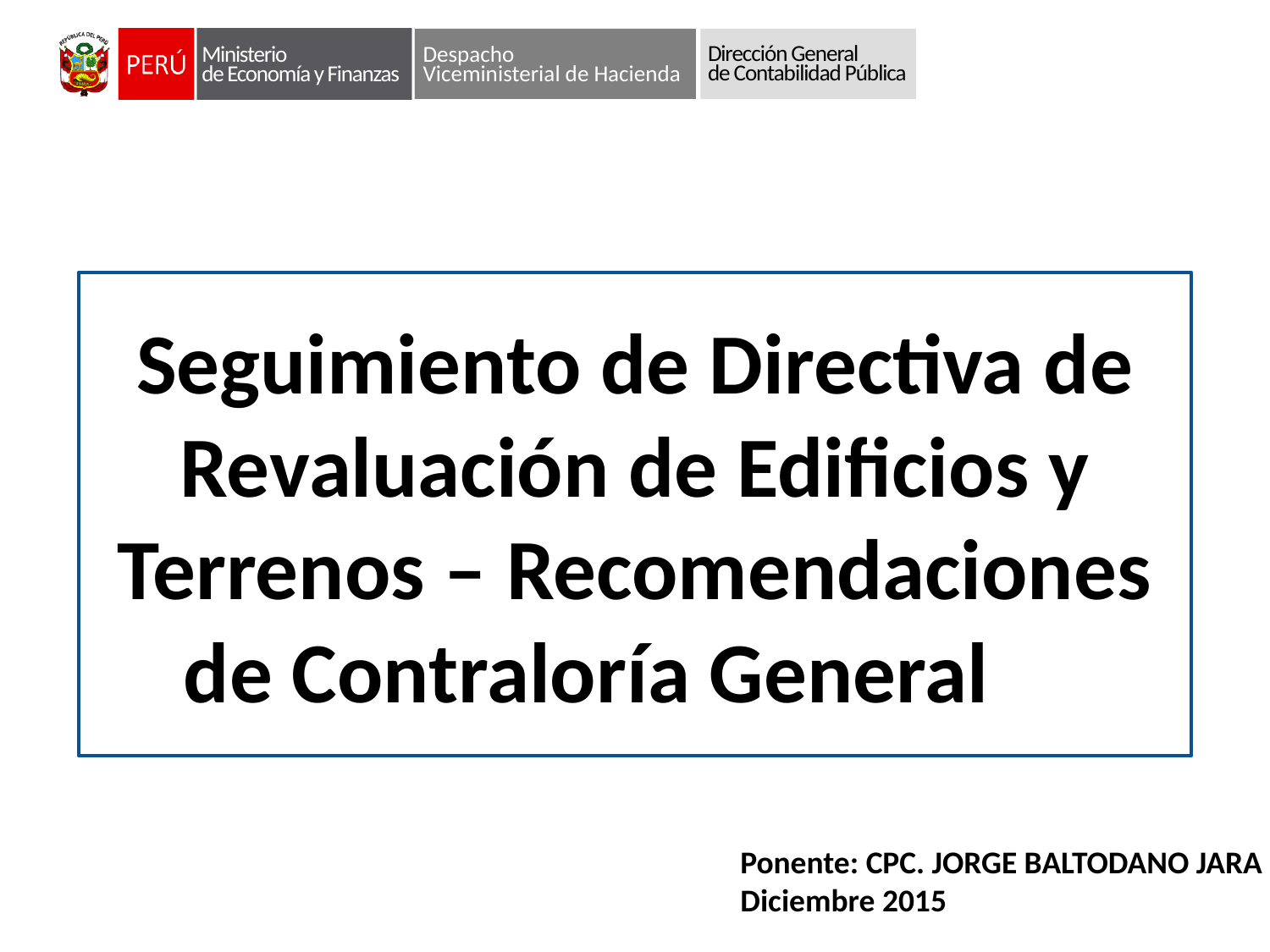

# Seguimiento de Directiva de Revaluación de Edificios y Terrenos – Recomendaciones de Contraloría General
Ponente: CPC. JORGE BALTODANO JARA
Diciembre 2015